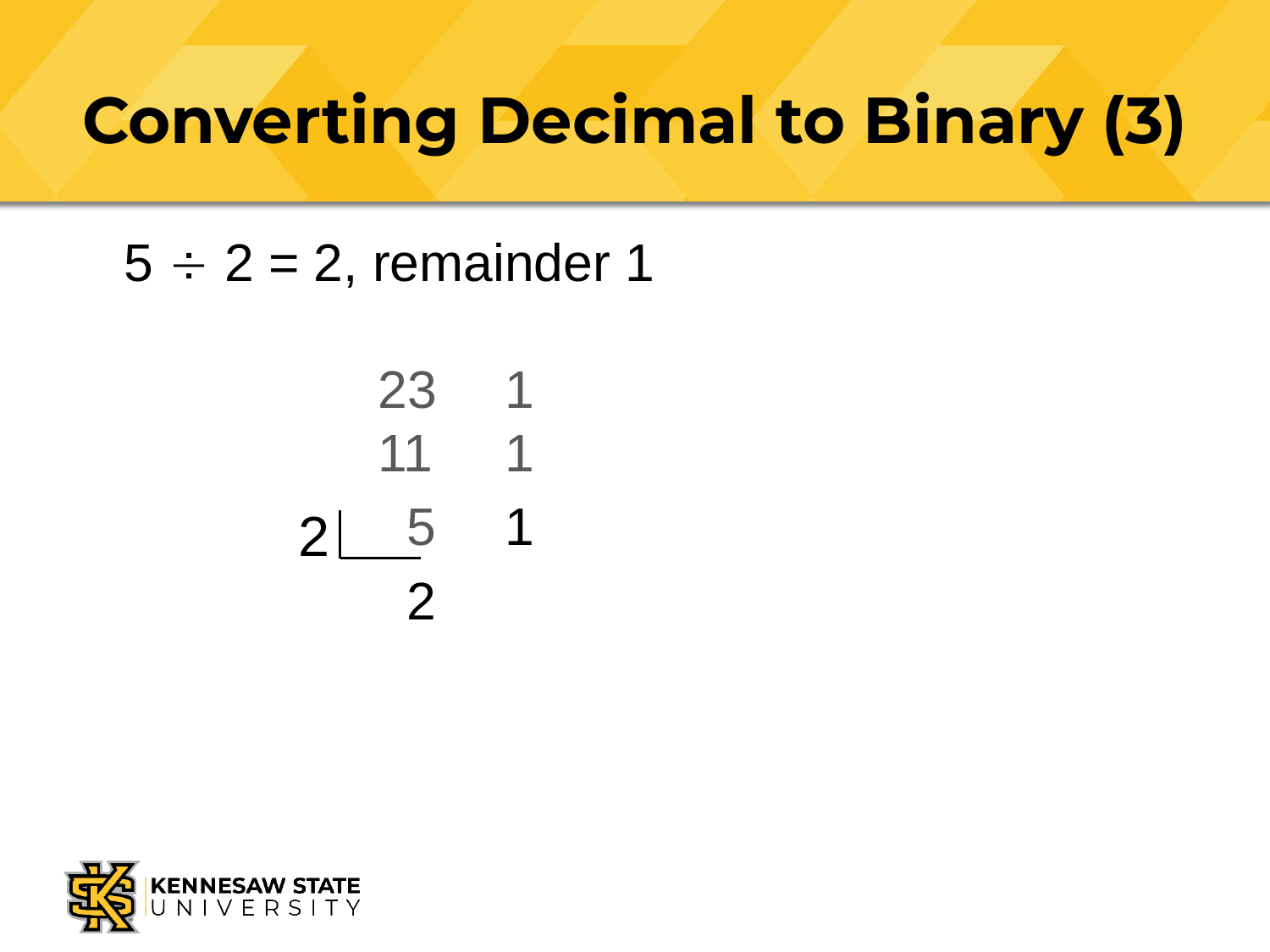

# Converting Decimal to Binary (3)
	5 ÷ 2 = 2, remainder 1
		23	1
		11	1
			  5	1
			  2
2